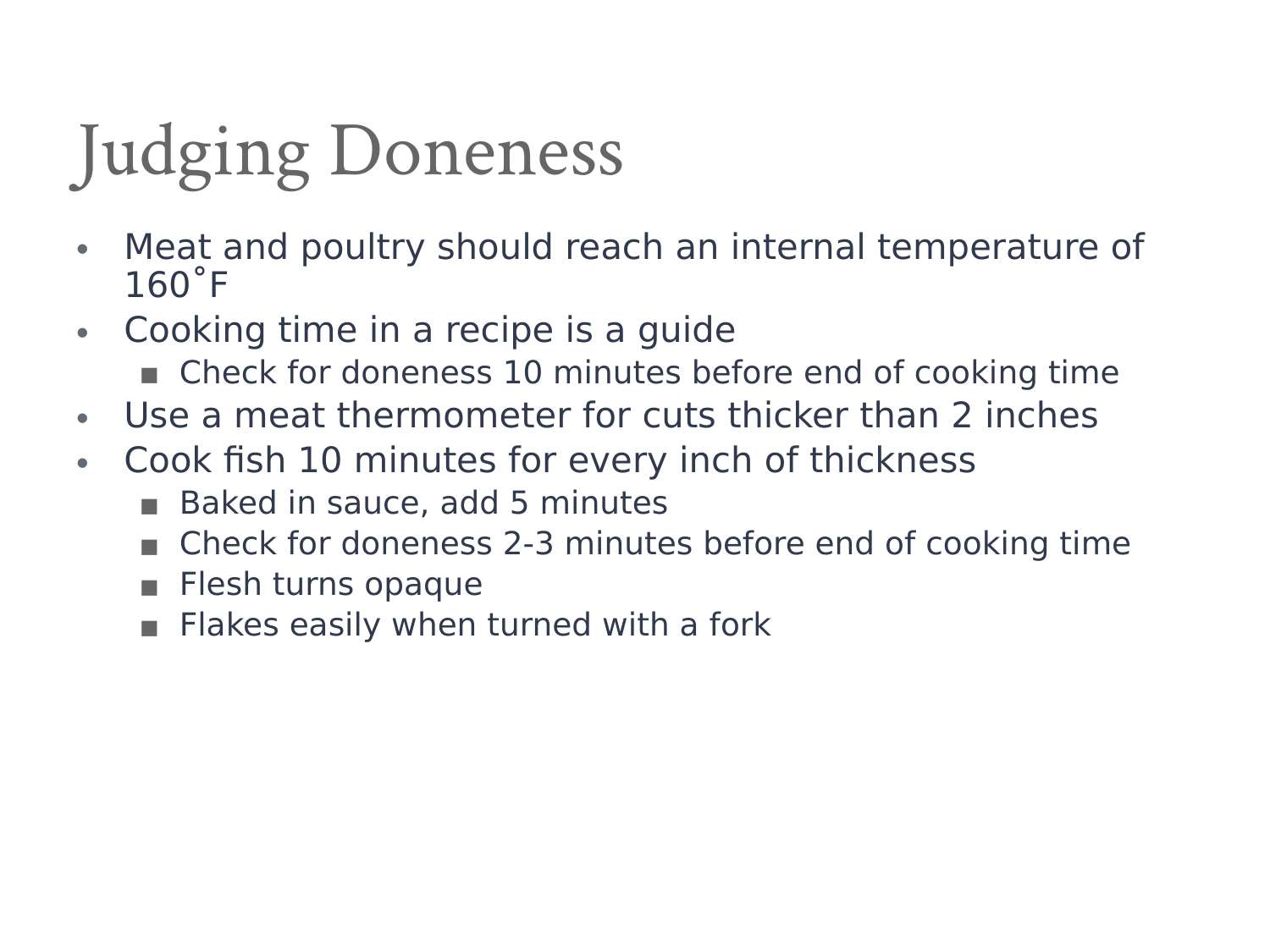

# Judging Doneness
Meat and poultry should reach an internal temperature of 160˚F
Cooking time in a recipe is a guide
Check for doneness 10 minutes before end of cooking time
Use a meat thermometer for cuts thicker than 2 inches
Cook fish 10 minutes for every inch of thickness
Baked in sauce, add 5 minutes
Check for doneness 2-3 minutes before end of cooking time
Flesh turns opaque
Flakes easily when turned with a fork